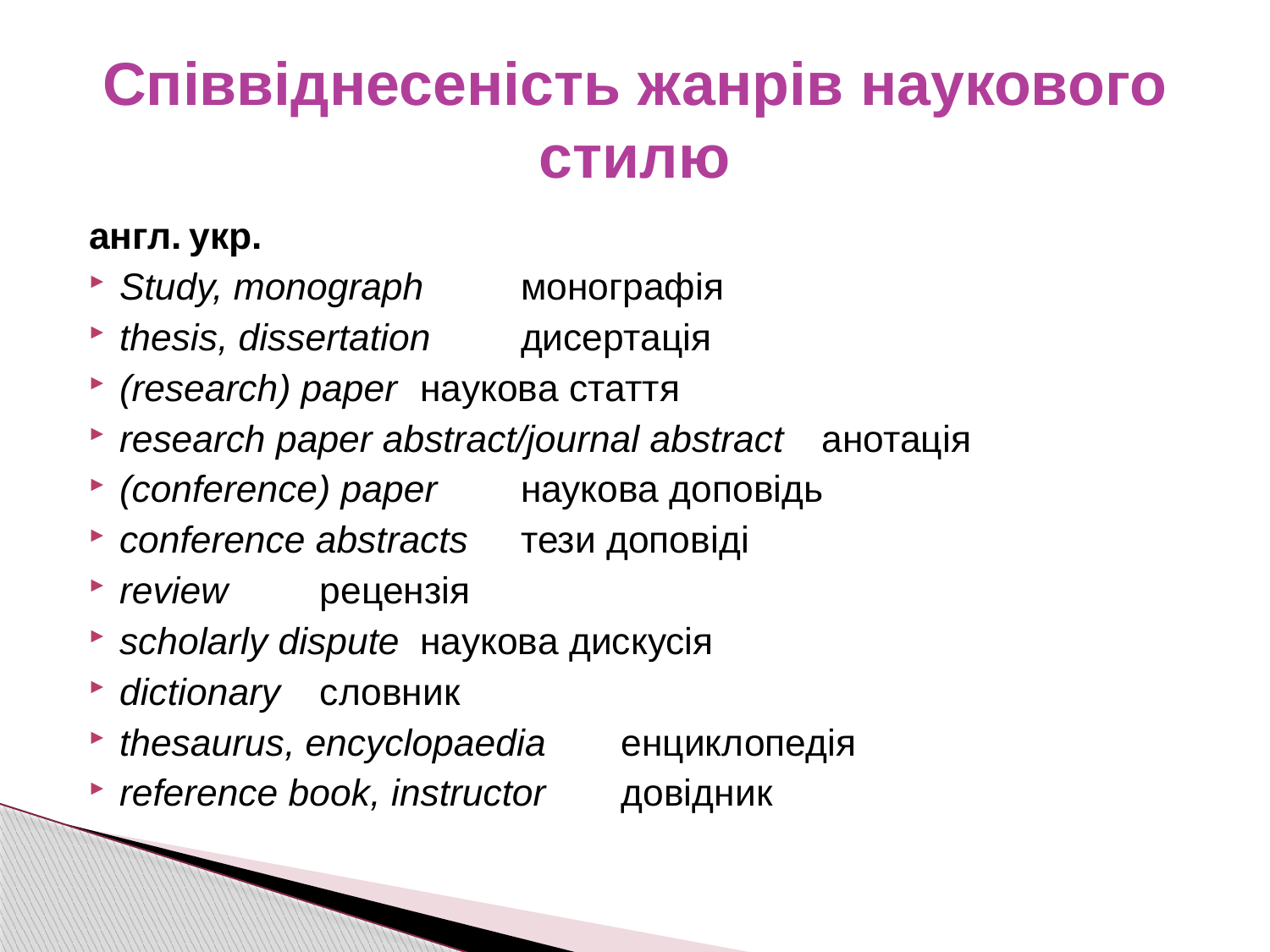

# Співвіднесеність жанрів наукового стилю
англ.						укр.
Study, monograph				монографія
thesis, dissertation			дисертація
(research) paper				наукова стаття
research paper abstract/journal abstract	анотація
(conference) paper				наукова доповідь
conference abstracts			тези доповіді
review					рецензія
scholarly dispute				наукова дискусія
dictionary					словник
thesaurus, encyclopaedia			енциклопедія
reference book, instructor			довідник